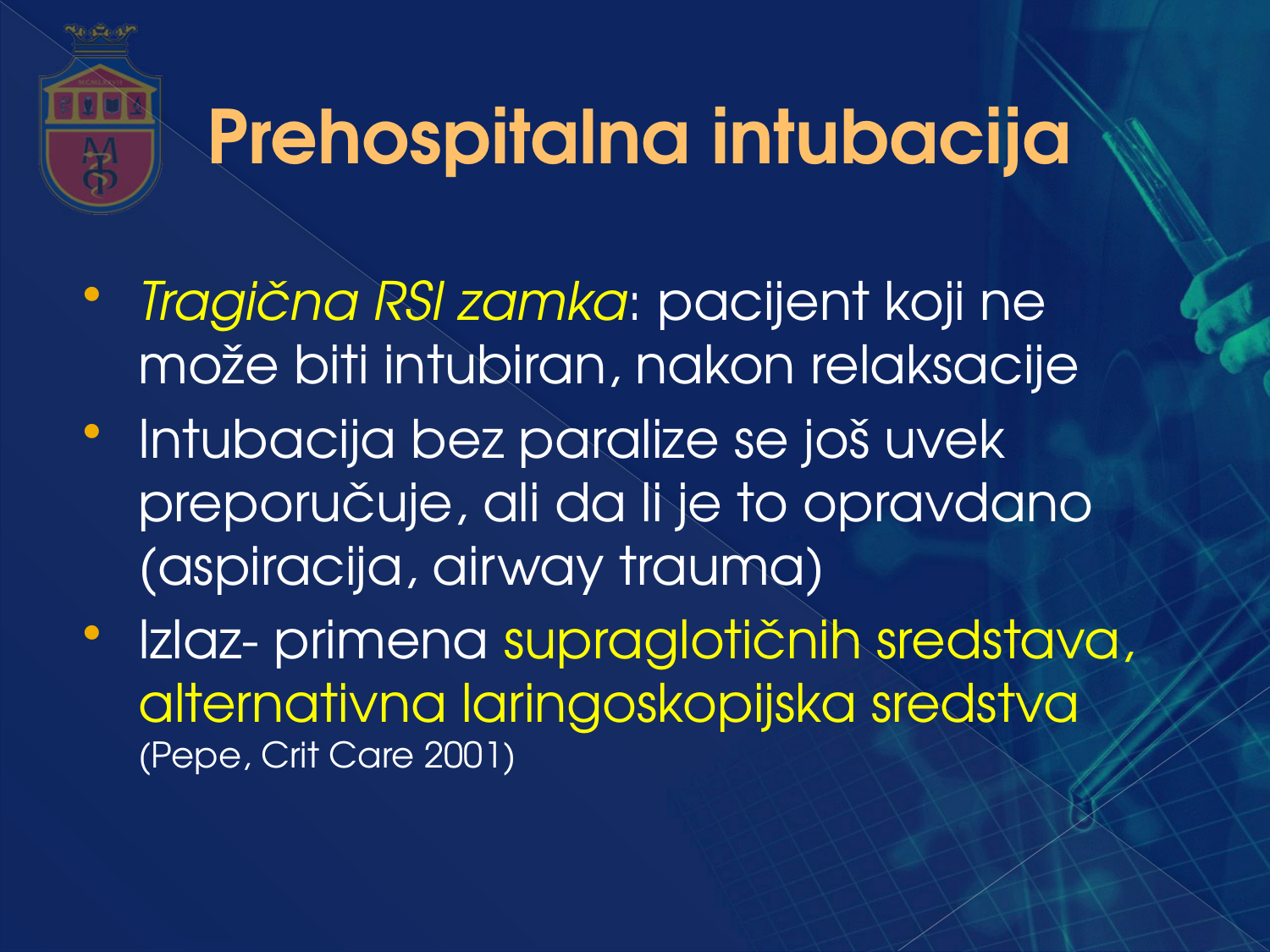

# Prehospitalna intubacija
Tragična RSI zamka: pacijent koji ne može biti intubiran, nakon relaksacije
Intubacija bez paralize se još uvek preporučuje, ali da li je to opravdano (aspiracija, airway trauma)
Izlaz- primena supraglotičnih sredstava, alternativna laringoskopijska sredstva (Pepe, Crit Care 2001)